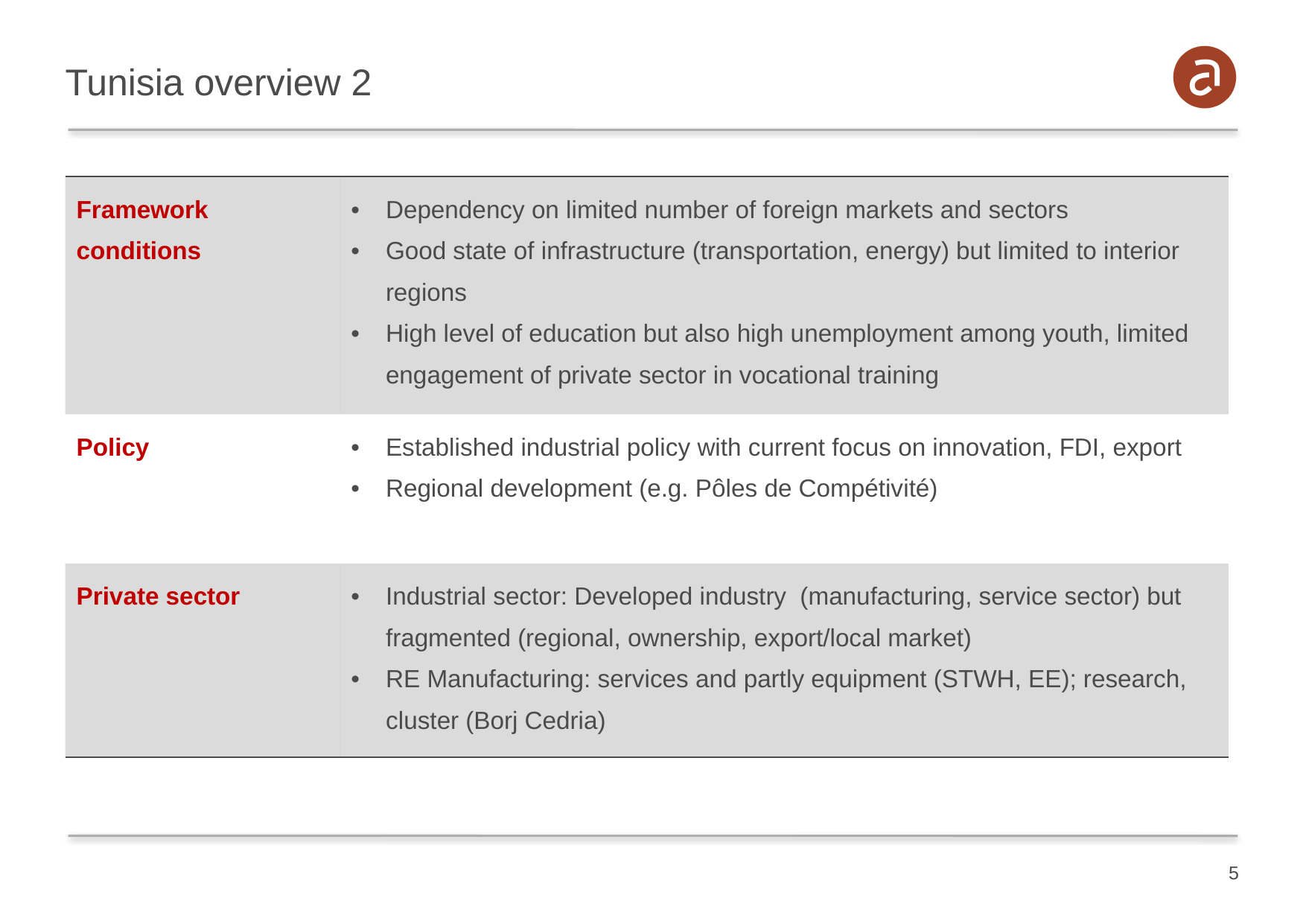

# Tunisia overview 2
| Framework conditions | Dependency on limited number of foreign markets and sectors Good state of infrastructure (transportation, energy) but limited to interior regions High level of education but also high unemployment among youth, limited engagement of private sector in vocational training |
| --- | --- |
| Policy | Established industrial policy with current focus on innovation, FDI, export Regional development (e.g. Pôles de Compétivité) |
| Private sector | Industrial sector: Developed industry  (manufacturing, service sector) but fragmented (regional, ownership, export/local market) RE Manufacturing: services and partly equipment (STWH, EE); research, cluster (Borj Cedria) |